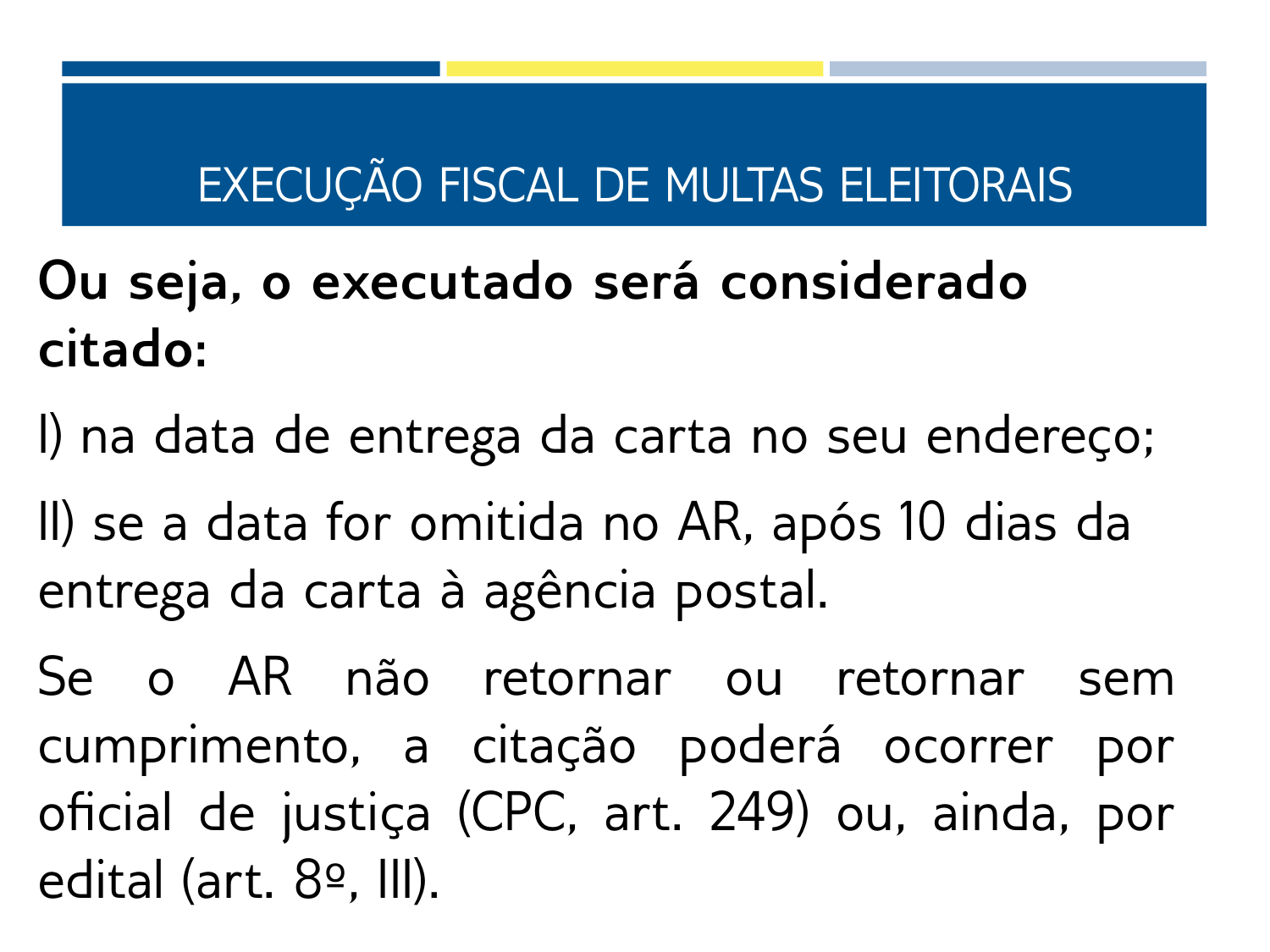

# EXECUÇÃO FISCAL DE MULTAS ELEITORAIS
Ou seja, o executado será considerado citado:
I) na data de entrega da carta no seu endereço;
II) se a data for omitida no AR, após 10 dias da entrega da carta à agência postal.
Se o AR não retornar ou retornar sem cumprimento, a citação poderá ocorrer por oficial de justiça (CPC, art. 249) ou, ainda, por edital (art. 8º, III).